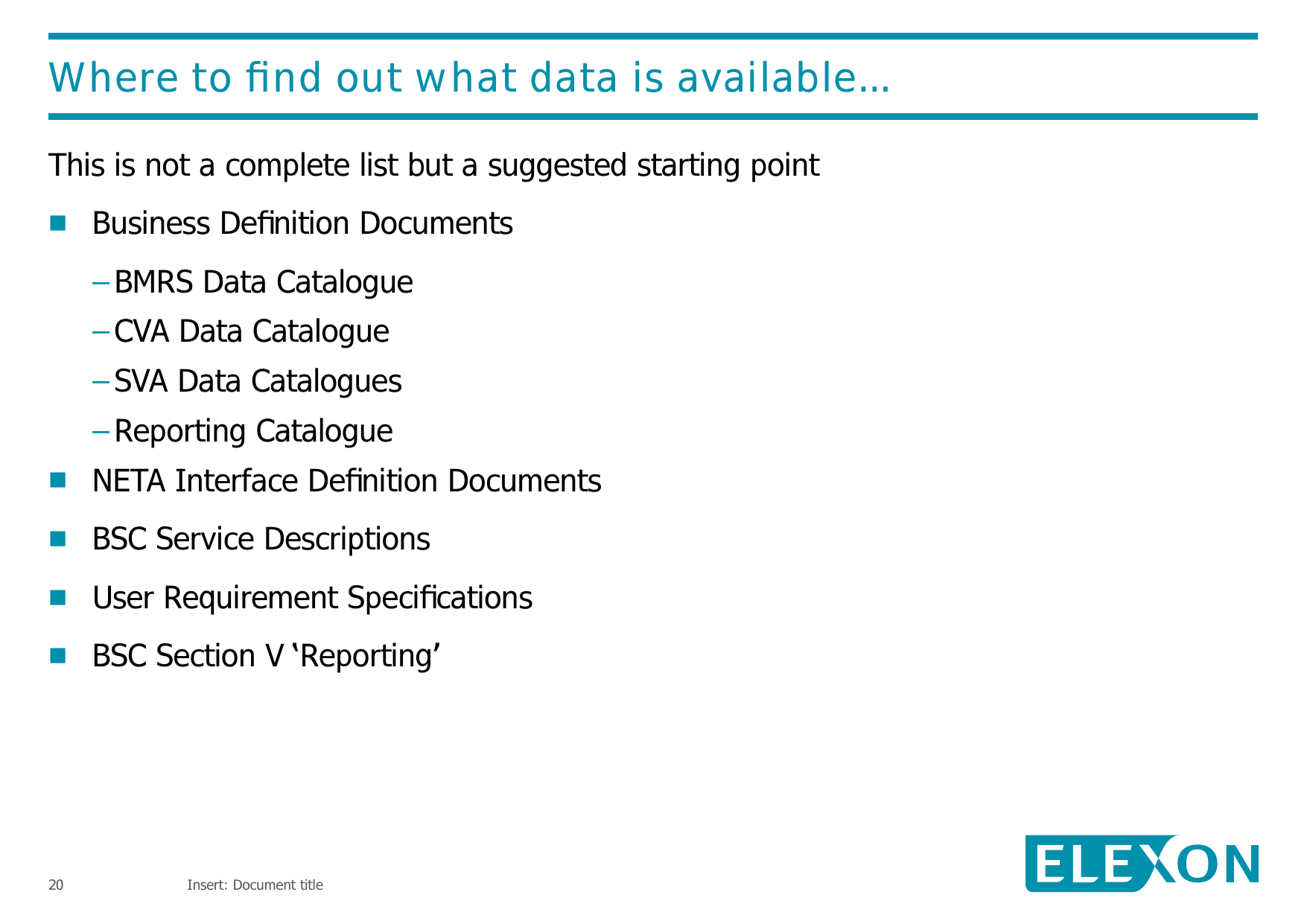

# Where to find out what data is available…
This is not a complete list but a suggested starting point
Business Definition Documents
BMRS Data Catalogue
CVA Data Catalogue
SVA Data Catalogues
Reporting Catalogue
NETA Interface Definition Documents
BSC Service Descriptions
User Requirement Specifications
BSC Section V ‘Reporting’
Insert: Document title
20